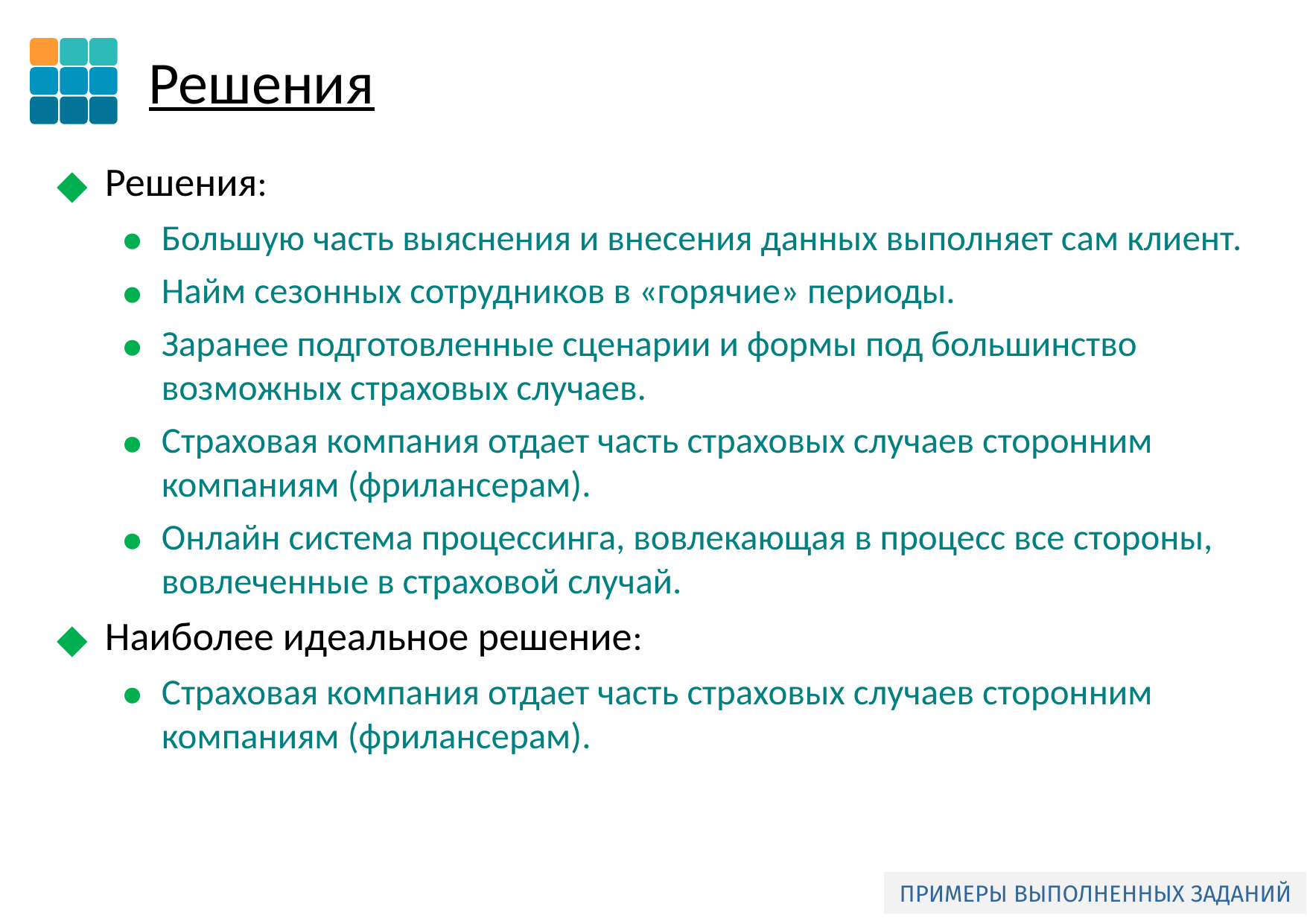

# Решения
Решения:
Большую часть выяснения и внесения данных выполняет сам клиент.
Найм сезонных сотрудников в «горячие» периоды.
Заранее подготовленные сценарии и формы под большинство  возможных страховых случаев.
Страховая компания отдает часть страховых случаев сторонним  компаниям (фрилансерам).
Онлайн система процессинга, вовлекающая в процесс все стороны,  вовлеченные в страховой случай.
Наиболее идеальное решение:
Страховая компания отдает часть страховых случаев сторонним  компаниям (фрилансерам).

ПРИМЕРЫ ВЫПОЛНЕННЫХ ЗАДАНИЙ